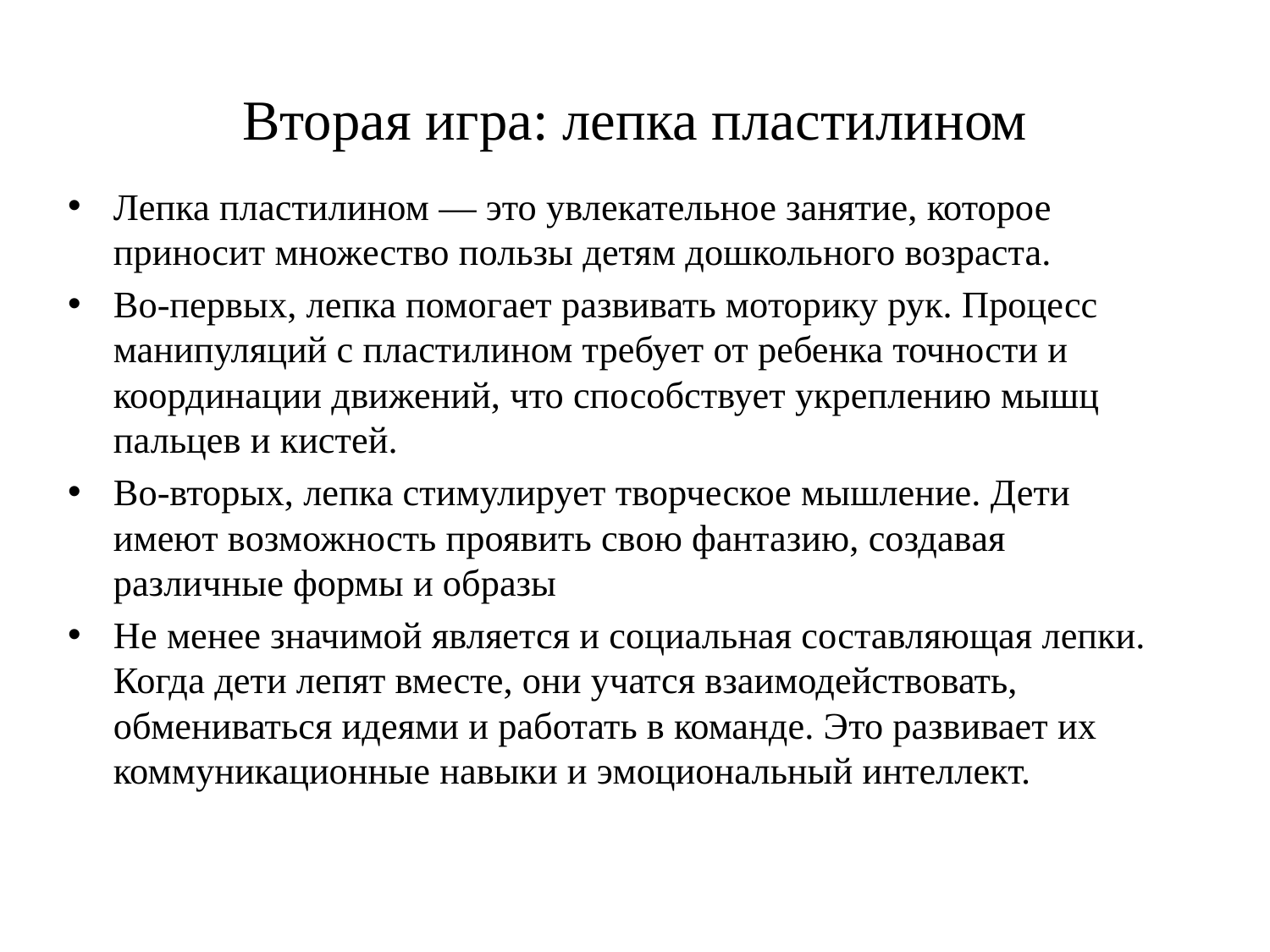

# Вторая игра: лепка пластилином
Лепка пластилином — это увлекательное занятие, которое приносит множество пользы детям дошкольного возраста.
Во-первых, лепка помогает развивать моторику рук. Процесс манипуляций с пластилином требует от ребенка точности и координации движений, что способствует укреплению мышц пальцев и кистей.
Во-вторых, лепка стимулирует творческое мышление. Дети имеют возможность проявить свою фантазию, создавая различные формы и образы
Не менее значимой является и социальная составляющая лепки. Когда дети лепят вместе, они учатся взаимодействовать, обмениваться идеями и работать в команде. Это развивает их коммуникационные навыки и эмоциональный интеллект.